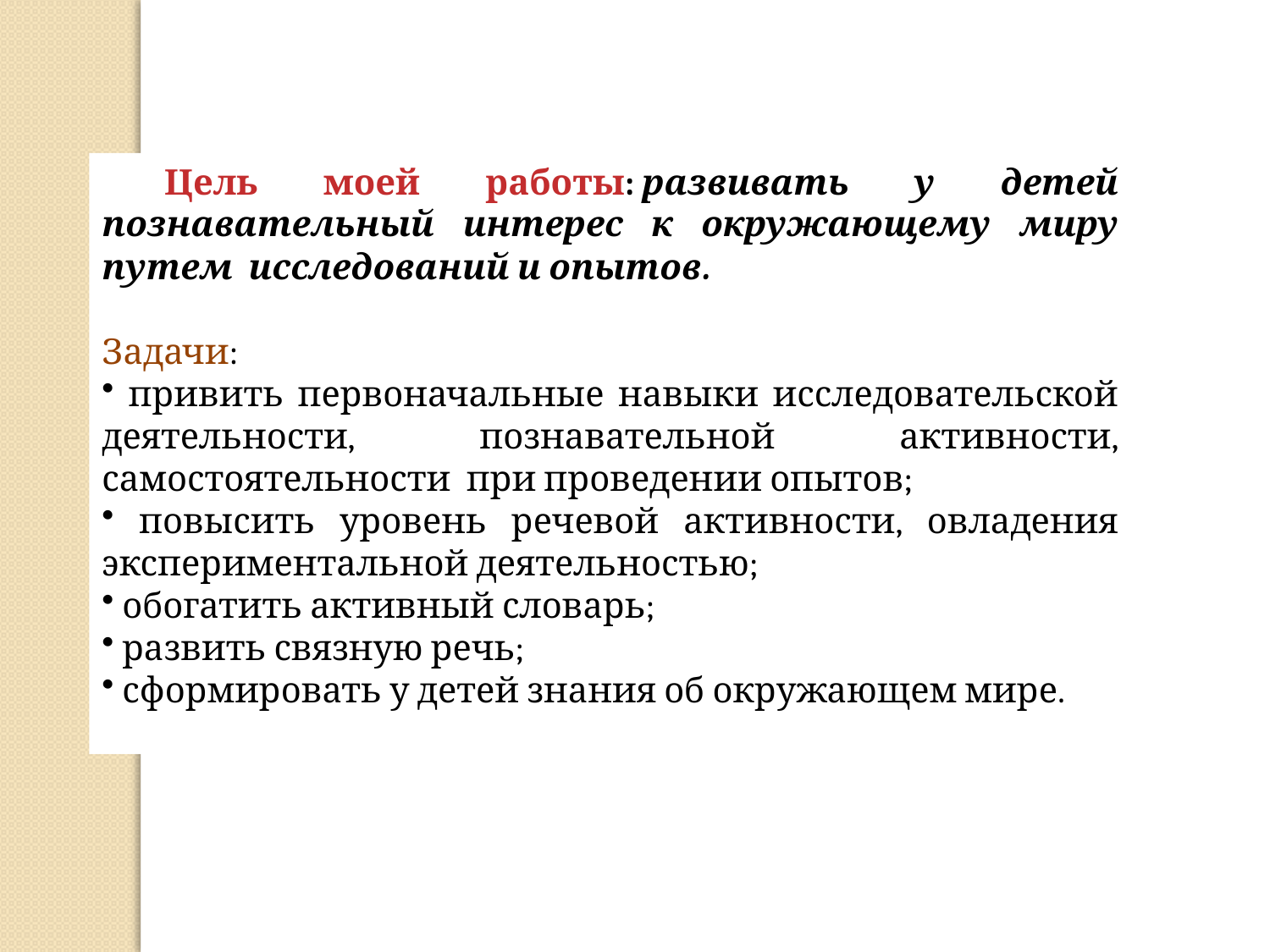

Цель моей работы: развивать у детей познавательный интерес к окружающему миру путем  исследований и опытов.

Задачи:
 привить первоначальные навыки исследовательской деятельности, познавательной активности, самостоятельности  при проведении опытов;
 повысить уровень речевой активности, овладения экспериментальной деятельностью;
 обогатить активный словарь;
 развить связную речь;
 сформировать у детей знания об окружающем мире.